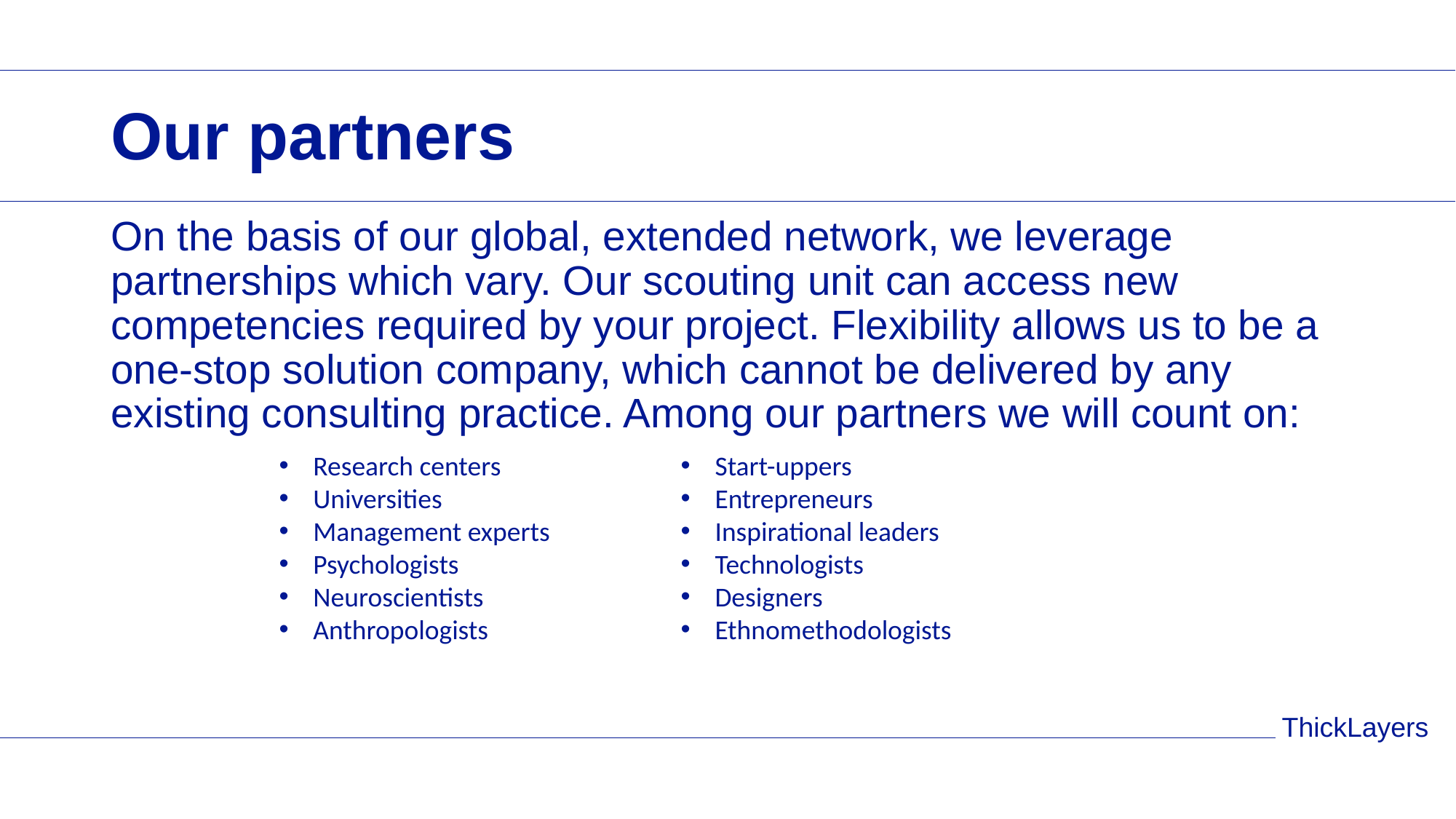

# Our partners
On the basis of our global, extended network, we leverage partnerships which vary. Our scouting unit can access new competencies required by your project. Flexibility allows us to be a one-stop solution company, which cannot be delivered by any existing consulting practice. Among our partners we will count on:
Research centers
Universities
Management experts
Psychologists
Neuroscientists
Anthropologists

Start-uppers
Entrepreneurs
Inspirational leaders
Technologists
Designers
Ethnomethodologists